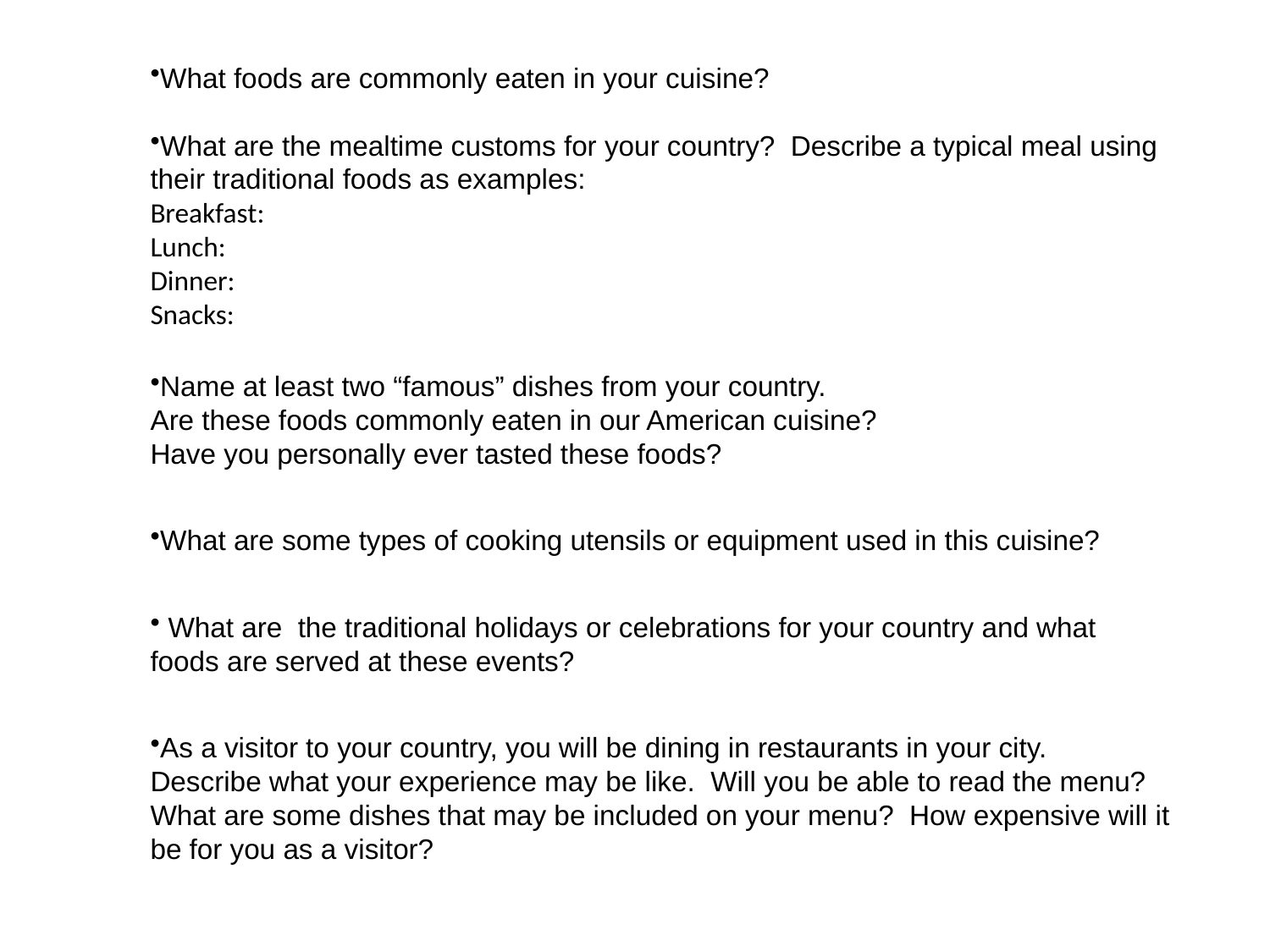

What foods are commonly eaten in your cuisine?

What are the mealtime customs for your country?  Describe a typical meal using their traditional foods as examples:
Breakfast:
Lunch:
Dinner:
Snacks:

Name at least two “famous” dishes from your country.
Are these foods commonly eaten in our American cuisine?
Have you personally ever tasted these foods?

What are some types of cooking utensils or equipment used in this cuisine?

 What are  the traditional holidays or celebrations for your country and what foods are served at these events?

As a visitor to your country, you will be dining in restaurants in your city.  Describe what your experience may be like.  Will you be able to read the menu?  What are some dishes that may be included on your menu?  How expensive will it be for you as a visitor?